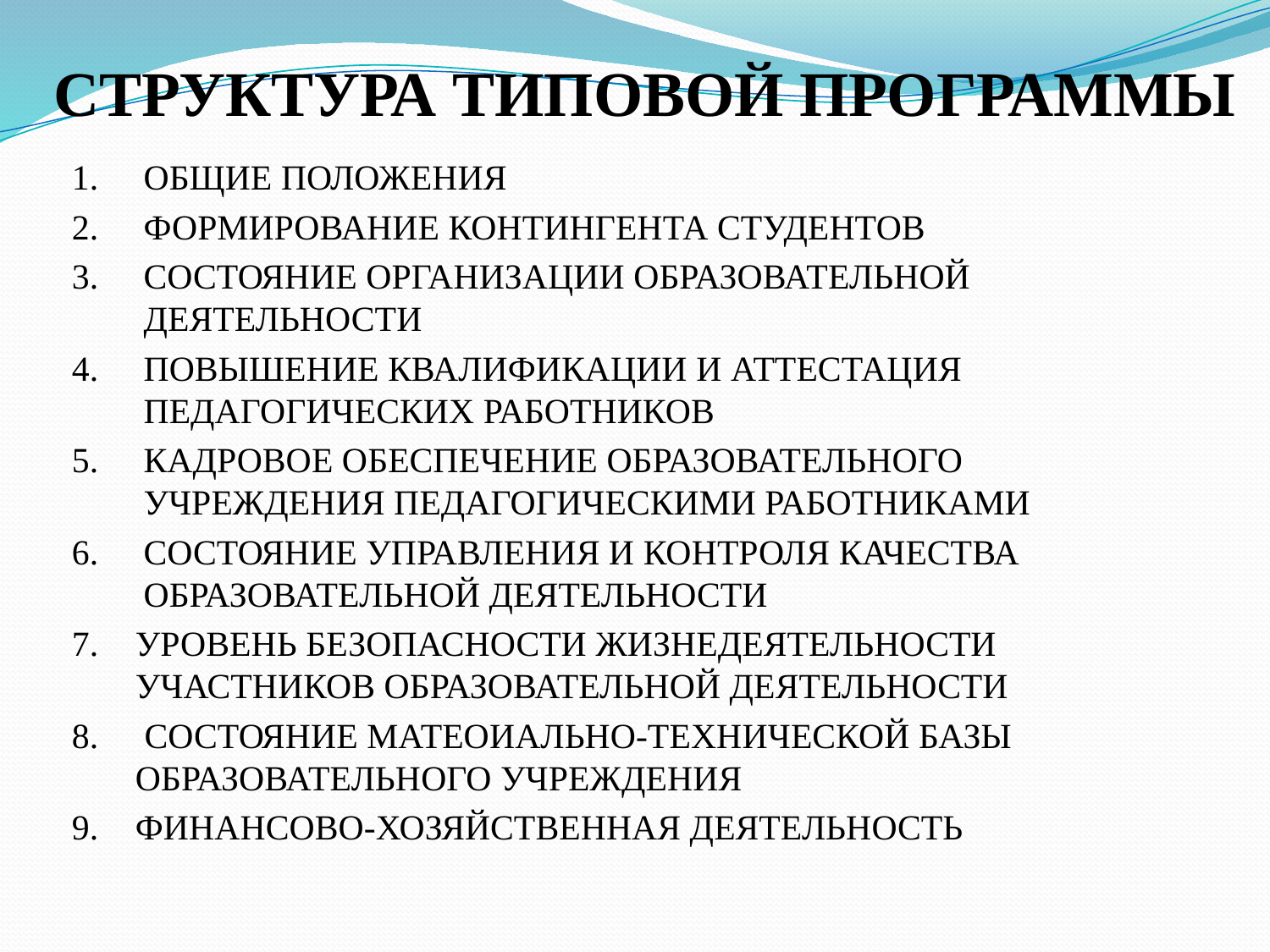

# СТРУКТУРА ТИПОВОЙ ПРОГРАММЫ
ОБЩИЕ ПОЛОЖЕНИЯ
ФОРМИРОВАНИЕ КОНТИНГЕНТА СТУДЕНТОВ
СОСТОЯНИЕ ОРГАНИЗАЦИИ ОБРАЗОВАТЕЛЬНОЙ ДЕЯТЕЛЬНОСТИ
ПОВЫШЕНИЕ КВАЛИФИКАЦИИ И АТТЕСТАЦИЯ ПЕДАГОГИЧЕСКИХ РАБОТНИКОВ
КАДРОВОЕ ОБЕСПЕЧЕНИЕ ОБРАЗОВАТЕЛЬНОГО УЧРЕЖДЕНИЯ ПЕДАГОГИЧЕСКИМИ РАБОТНИКАМИ
СОСТОЯНИЕ УПРАВЛЕНИЯ И КОНТРОЛЯ КАЧЕСТВА ОБРАЗОВАТЕЛЬНОЙ ДЕЯТЕЛЬНОСТИ
УРОВЕНЬ БЕЗОПАСНОСТИ ЖИЗНЕДЕЯТЕЛЬНОСТИ УЧАСТНИКОВ ОБРАЗОВАТЕЛЬНОЙ ДЕЯТЕЛЬНОСТИ
 СОСТОЯНИЕ МАТЕОИАЛЬНО-ТЕХНИЧЕСКОЙ БАЗЫ ОБРАЗОВАТЕЛЬНОГО УЧРЕЖДЕНИЯ
ФИНАНСОВО-ХОЗЯЙСТВЕННАЯ ДЕЯТЕЛЬНОСТЬ